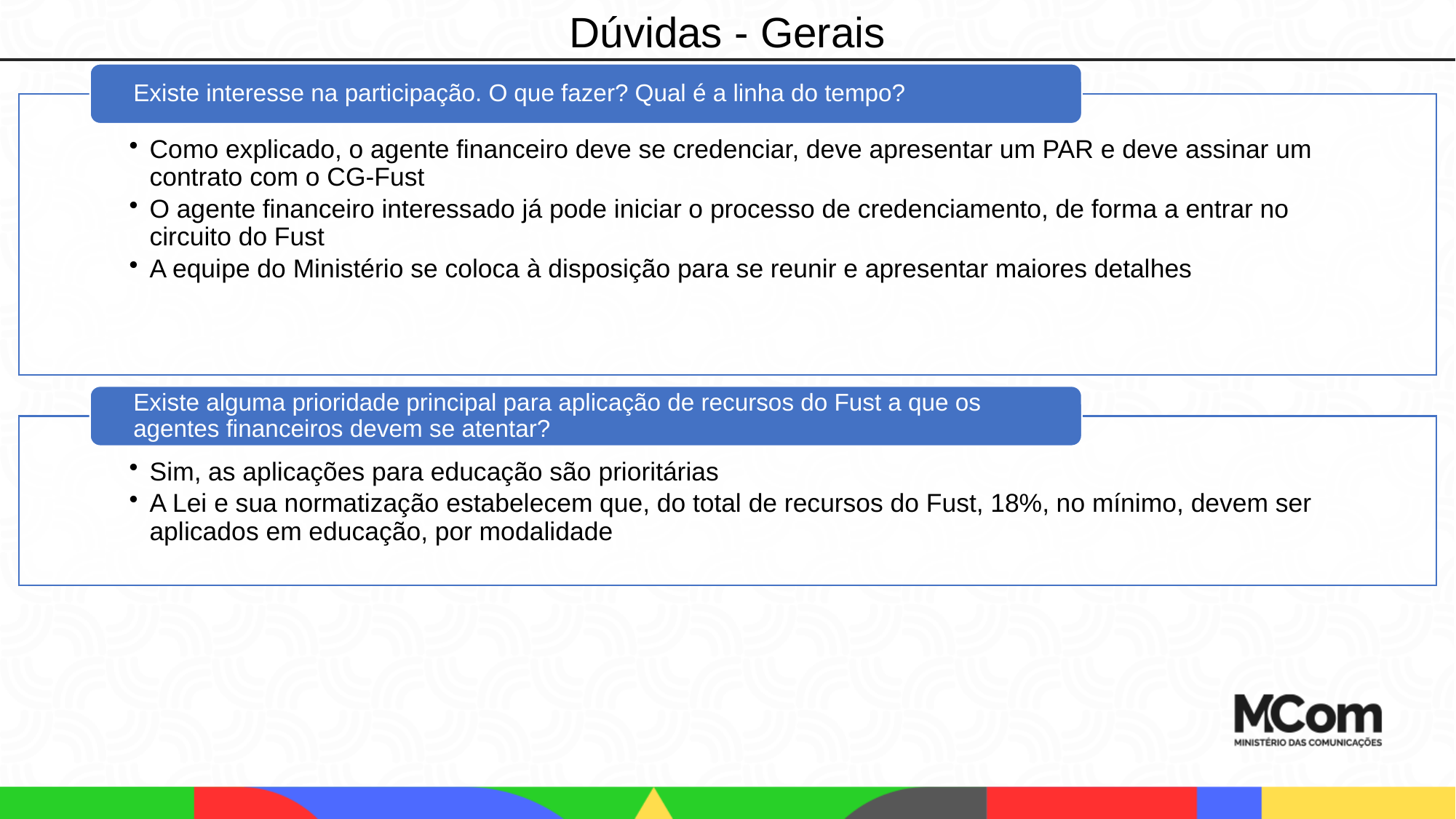

Dúvidas - Gerais
Como explicado, o agente financeiro deve se credenciar, deve apresentar um PAR e deve assinar um contrato com o CG-Fust
O agente financeiro interessado já pode iniciar o processo de credenciamento, de forma a entrar no circuito do Fust
A equipe do Ministério se coloca à disposição para se reunir e apresentar maiores detalhes
Existe interesse na participação. O que fazer? Qual é a linha do tempo?
Sim, as aplicações para educação são prioritárias
A Lei e sua normatização estabelecem que, do total de recursos do Fust, 18%, no mínimo, devem ser aplicados em educação, por modalidade
Existe alguma prioridade principal para aplicação de recursos do Fust a que os agentes financeiros devem se atentar?